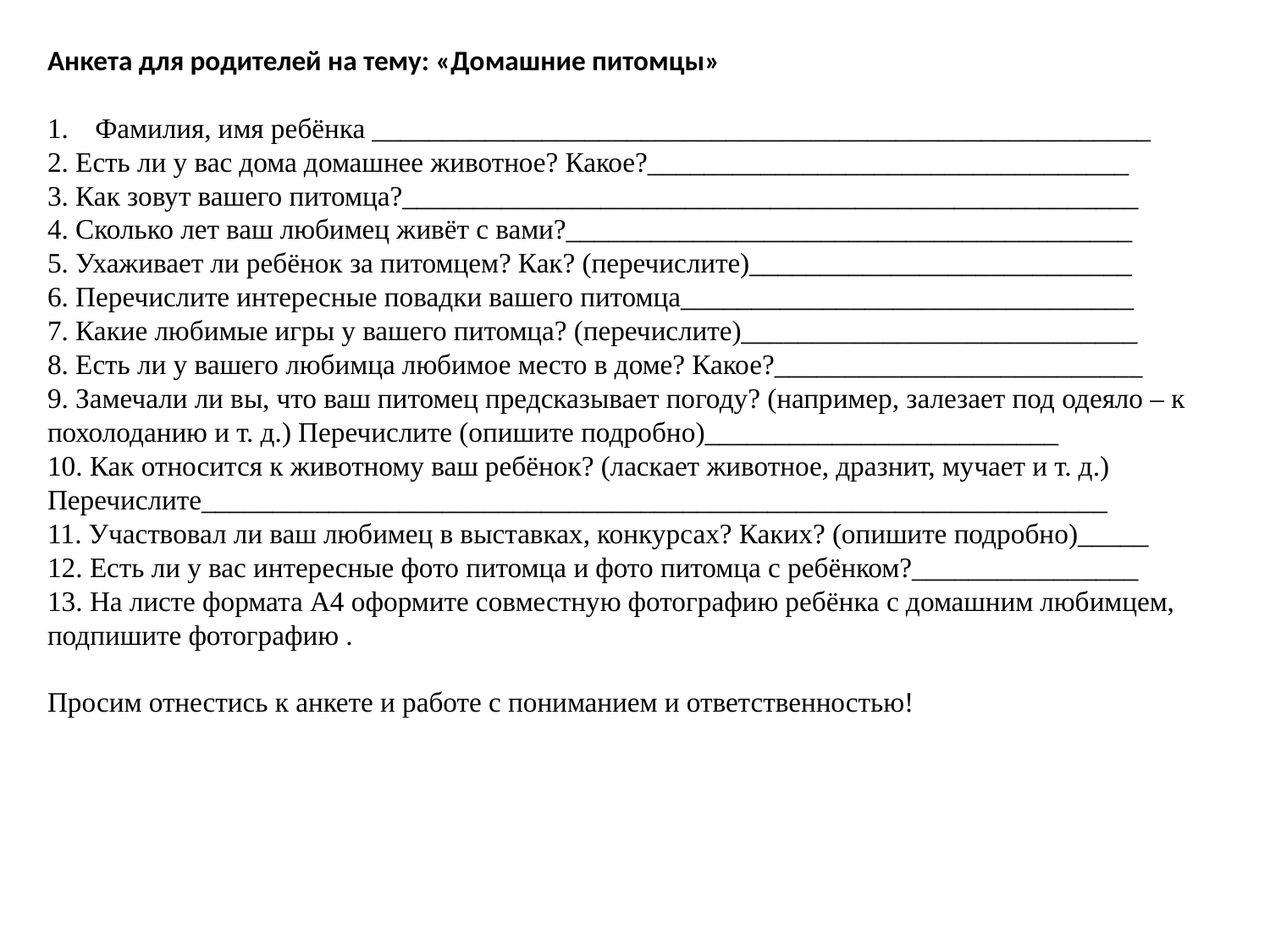

Анкета для родителей на тему: «Домашние питомцы»

Фамилия, имя ребёнка _______________________________________________________
2. Есть ли у вас дома домашнее животное? Какое?__________________________________
3. Как зовут вашего питомца?____________________________________________________
4. Сколько лет ваш любимец живёт с вами?________________________________________
5. Ухаживает ли ребёнок за питомцем? Как? (перечислите)___________________________
6. Перечислите интересные повадки вашего питомца________________________________
7. Какие любимые игры у вашего питомца? (перечислите)____________________________
8. Есть ли у вашего любимца любимое место в доме? Какое?__________________________
9. Замечали ли вы, что ваш питомец предсказывает погоду? (например, залезает под одеяло – к похолоданию и т. д.) Перечислите (опишите подробно)_________________________
10. Как относится к животному ваш ребёнок? (ласкает животное, дразнит, мучает и т. д.) Перечислите________________________________________________________________
11. Участвовал ли ваш любимец в выставках, конкурсах? Каких? (опишите подробно)_____
12. Есть ли у вас интересные фото питомца и фото питомца с ребёнком?________________
13. На листе формата А4 оформите совместную фотографию ребёнка с домашним любимцем, подпишите фотографию .

Просим отнестись к анкете и работе с пониманием и ответственностью!